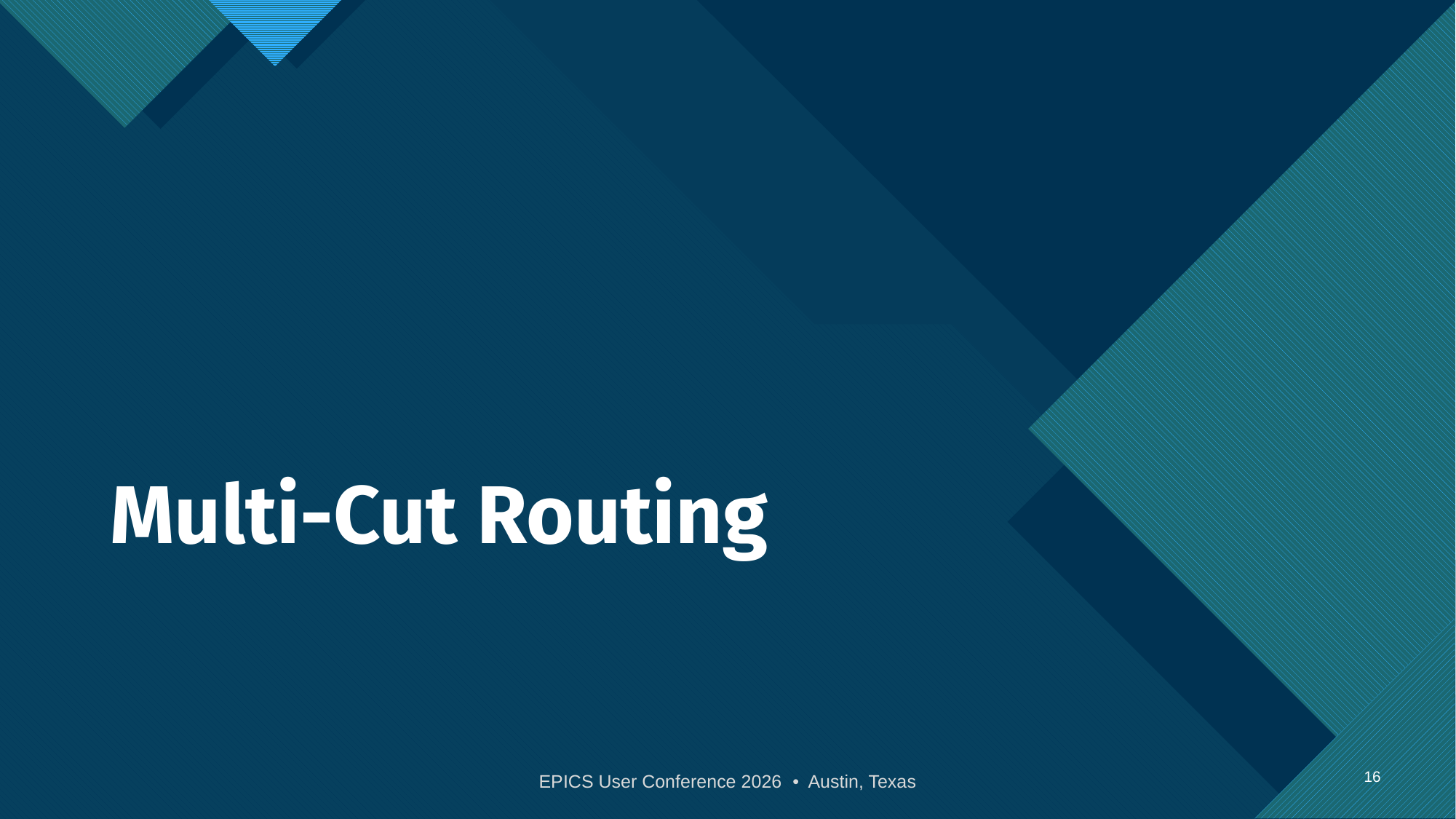

# Multi-Cut Routing
16
EPICS User Conference 2026  •  Austin, Texas